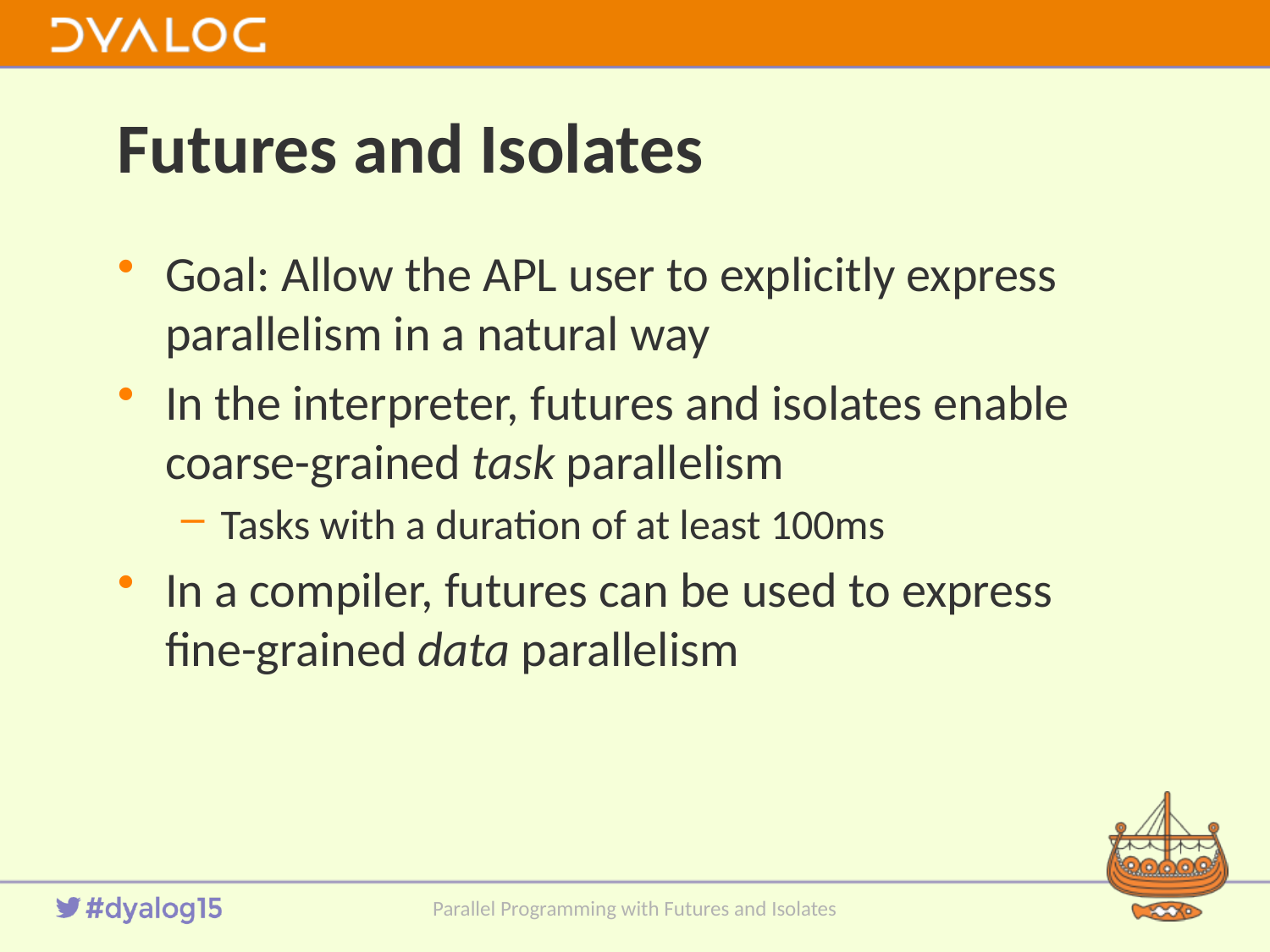

# Futures and Isolates
Goal: Allow the APL user to explicitly express parallelism in a natural way
In the interpreter, futures and isolates enable coarse-grained task parallelism
Tasks with a duration of at least 100ms
In a compiler, futures can be used to express fine-grained data parallelism
Parallel Programming with Futures and Isolates